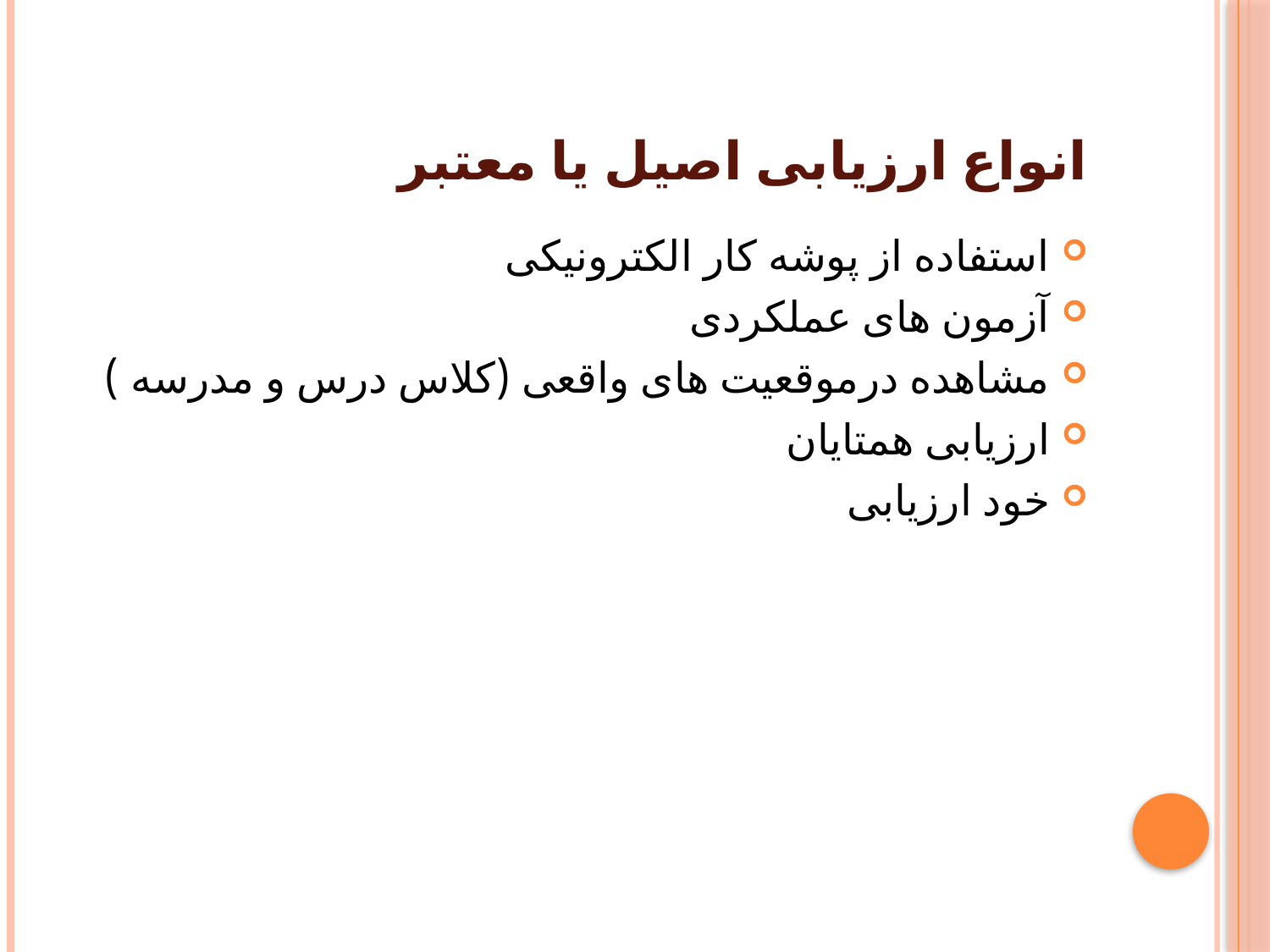

# انواع ارزیابی اصیل یا معتبر
استفاده از پوشه کار الکترونیکی
آزمون های عملکردی
مشاهده درموقعیت های واقعی (کلاس درس و مدرسه )
ارزیابی همتایان
خود ارزیابی